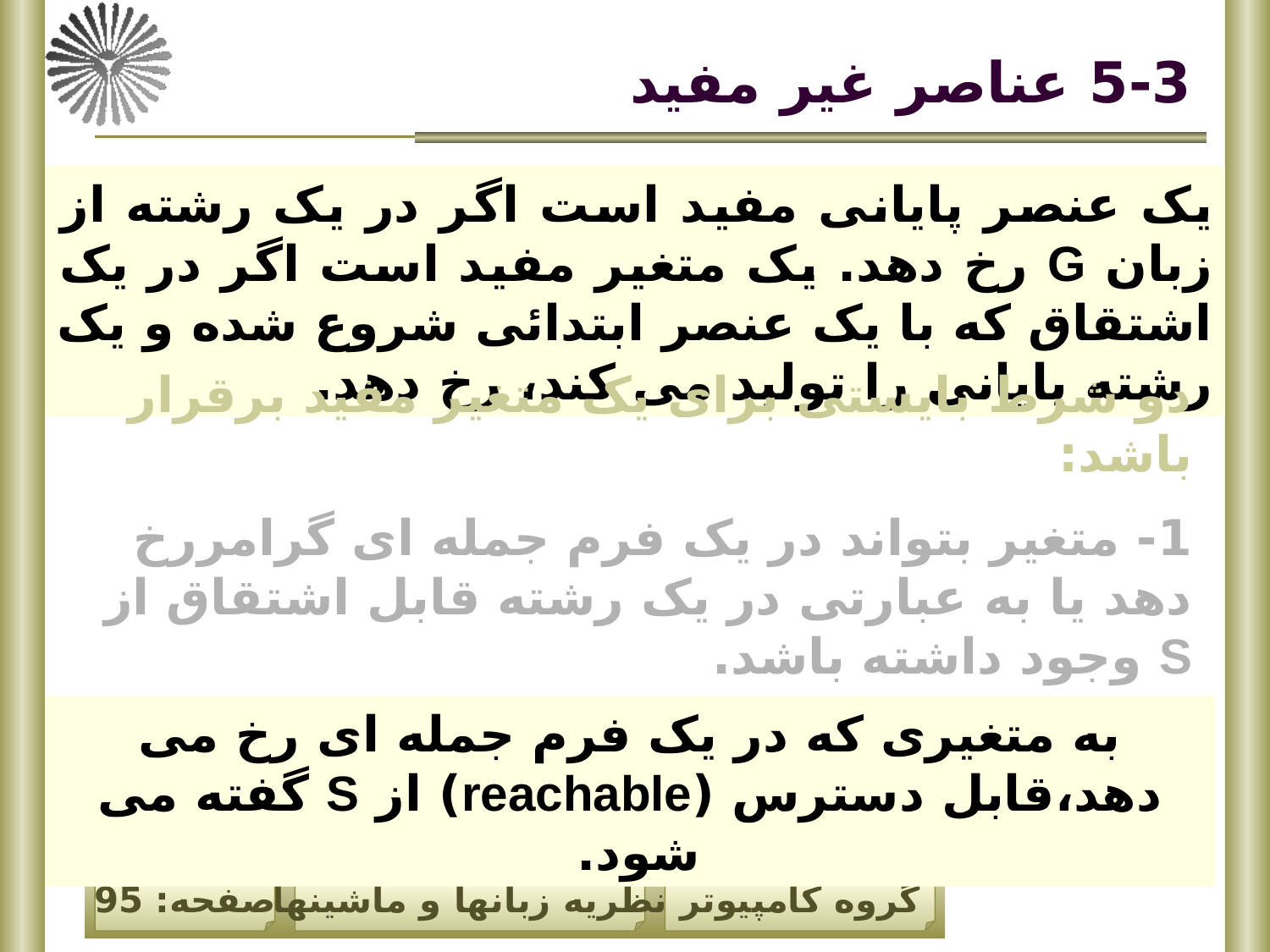

# 5-3 عناصر غیر مفید
یک عنصر پایانی مفید است اگر در یک رشته از زبان G رخ دهد. یک متغیر مفید است اگر در یک اشتقاق که با یک عنصر ابتدائی شروع شده و یک رشته پایانی را تولید می کند، رخ دهد.
دو شرط بایستی برای یک متغیر مفید برقرار باشد:
1- متغیر بتواند در یک فرم جمله ای گرامررخ دهد یا به عبارتی در یک رشته قابل اشتقاق از S وجود داشته باشد.
2- اشتقاق یک رشته پایانی از ان متغیر وجود داشته باشد.
به متغیری که در یک فرم جمله ای رخ می دهد،قابل دسترس (reachable) از S گفته می شود.